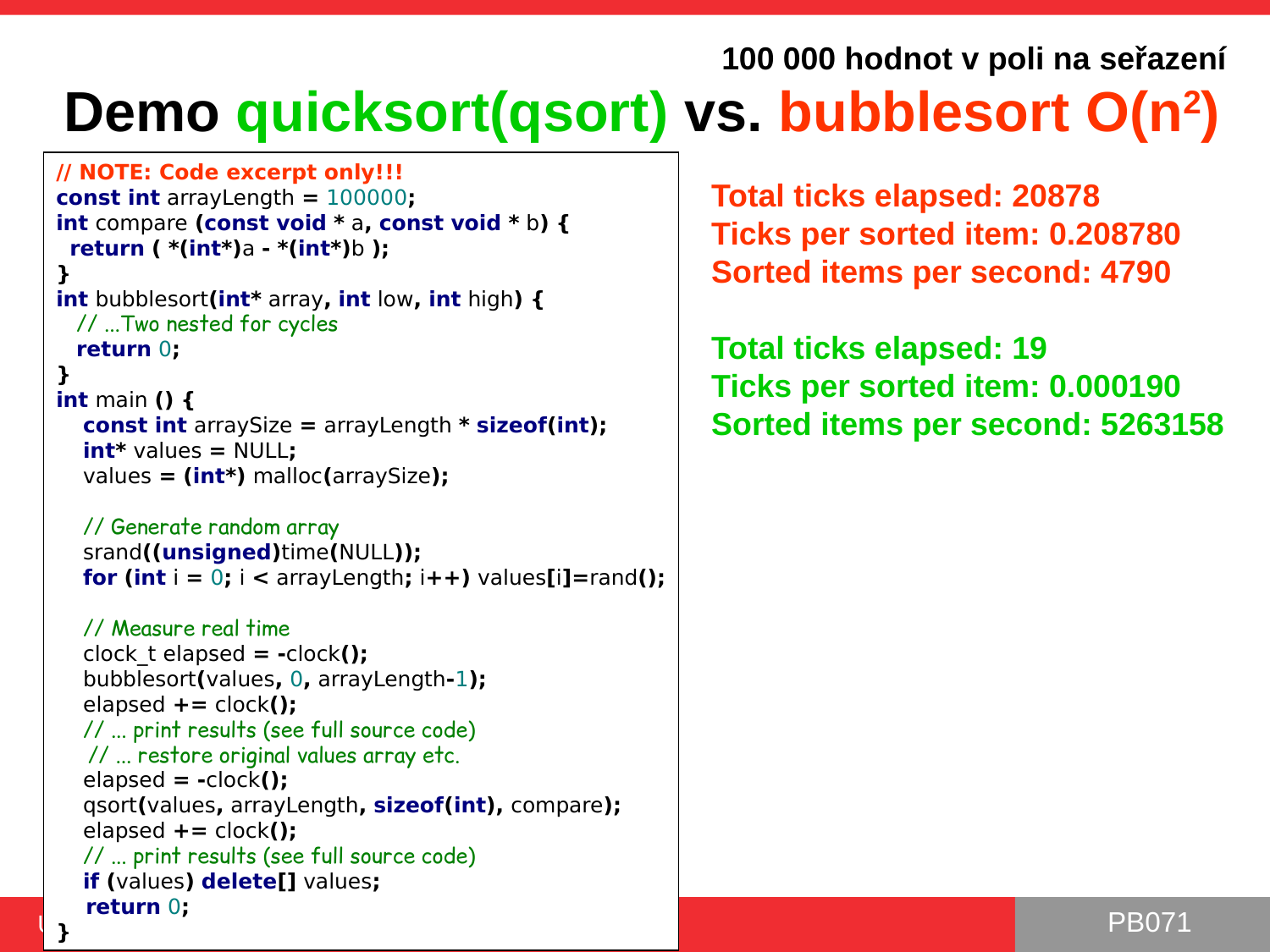

100 000 hodnot v poli na seřazení
# Demo quicksort(qsort) vs. bubblesort O(n2)
// NOTE: Code excerpt only!!!
const int arrayLength = 100000;
int compare (const void * a, const void * b) {
  return ( *(int*)a - *(int*)b );
}
int bubblesort(int* array, int low, int high) {
   // ...Two nested for cycles
   return 0;
}
int main () {
    const int arraySize = arrayLength * sizeof(int);
    int* values = NULL;
    values = (int*) malloc(arraySize);

    // Generate random array
    srand((unsigned)time(NULL));
    for (int i = 0; i < arrayLength; i++) values[i]=rand();

    // Measure real time
    clock_t elapsed = -clock();
    bubblesort(values, 0, arrayLength-1);
    elapsed += clock();
    // ... print results (see full source code)
     // ... restore original values array etc.
    elapsed = -clock();
    qsort(values, arrayLength, sizeof(int), compare);
    elapsed += clock();
    // ... print results (see full source code)
    if (values) delete[] values;
    return 0;
}
Total ticks elapsed: 20878
Ticks per sorted item: 0.208780
Sorted items per second: 4790

Total ticks elapsed: 19
Ticks per sorted item: 0.000190
Sorted items per second: 5263158

Úvod do C, 14.4.2014